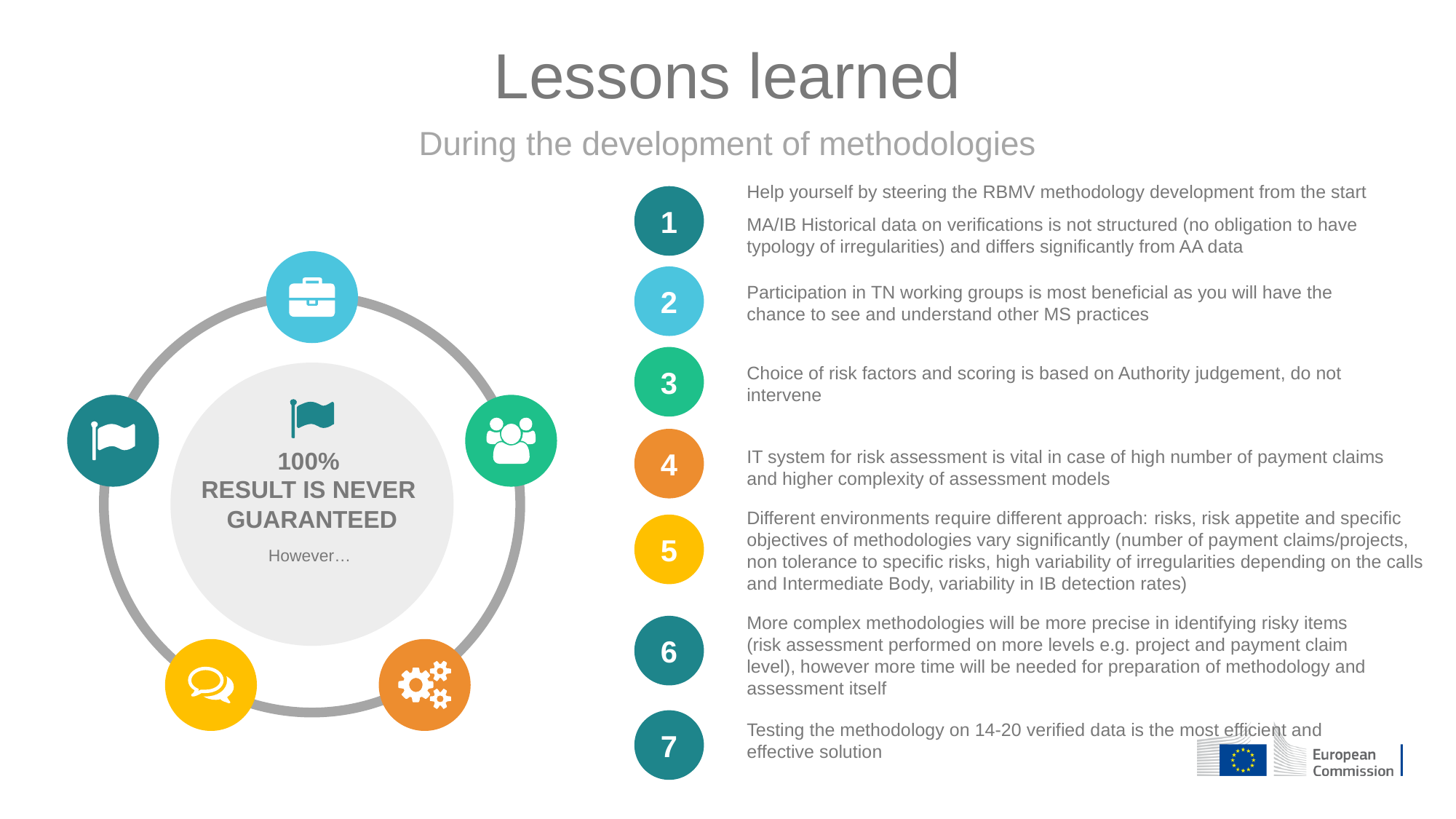

# Lessons learned
During the development of methodologies
Help yourself by steering the RBMV methodology development from the start

MA/IB Historical data on verifications is not structured (no obligation to have typology of irregularities) and differs significantly from AA data

1

2
Participation in TN working groups is most beneficial as you will have the chance to see and understand other MS practices

3
Choice of risk factors and scoring is based on Authority judgement, do not intervene

4
IT system for risk assessment is vital in case of high number of payment claims and higher complexity of assessment models
100%
RESULT IS NEVER
GUARANTEED
Different environments require different approach: risks, risk appetite and specific objectives of methodologies vary significantly (number of payment claims/projects, non tolerance to specific risks, high variability of irregularities depending on the calls and Intermediate Body, variability in IB detection rates)
5
However…
More complex methodologies will be more precise in identifying risky items (risk assessment performed on more levels e.g. project and payment claim level), however more time will be needed for preparation of methodology and assessment itself
6

7
Testing the methodology on 14-20 verified data is the most efficient and effective solution